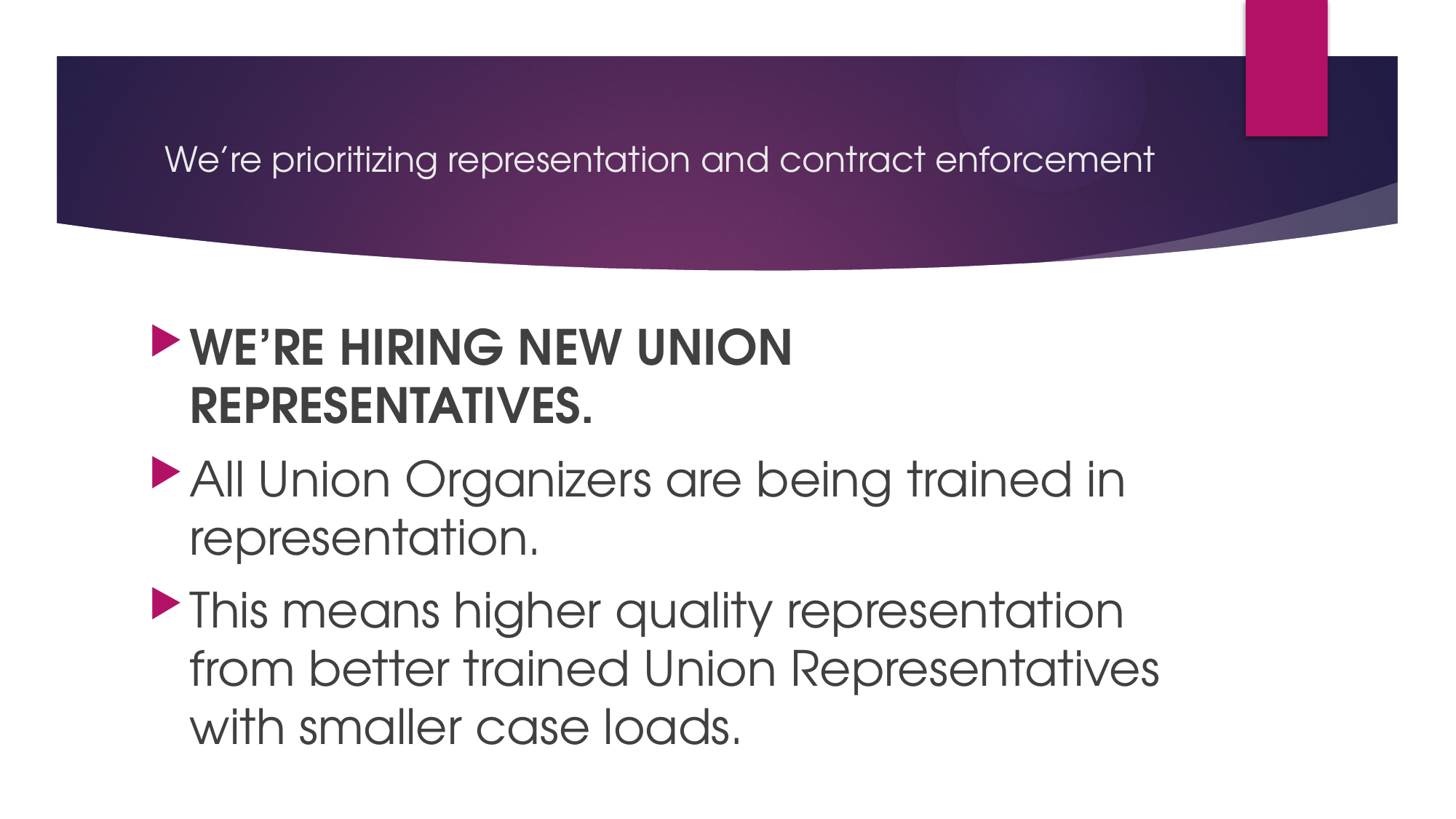

# We’re prioritizing representation and contract enforcement
WE’RE HIRING NEW UNION REPRESENTATIVES.
All Union Organizers are being trained in representation.
This means higher quality representation from better trained Union Representatives with smaller case loads.